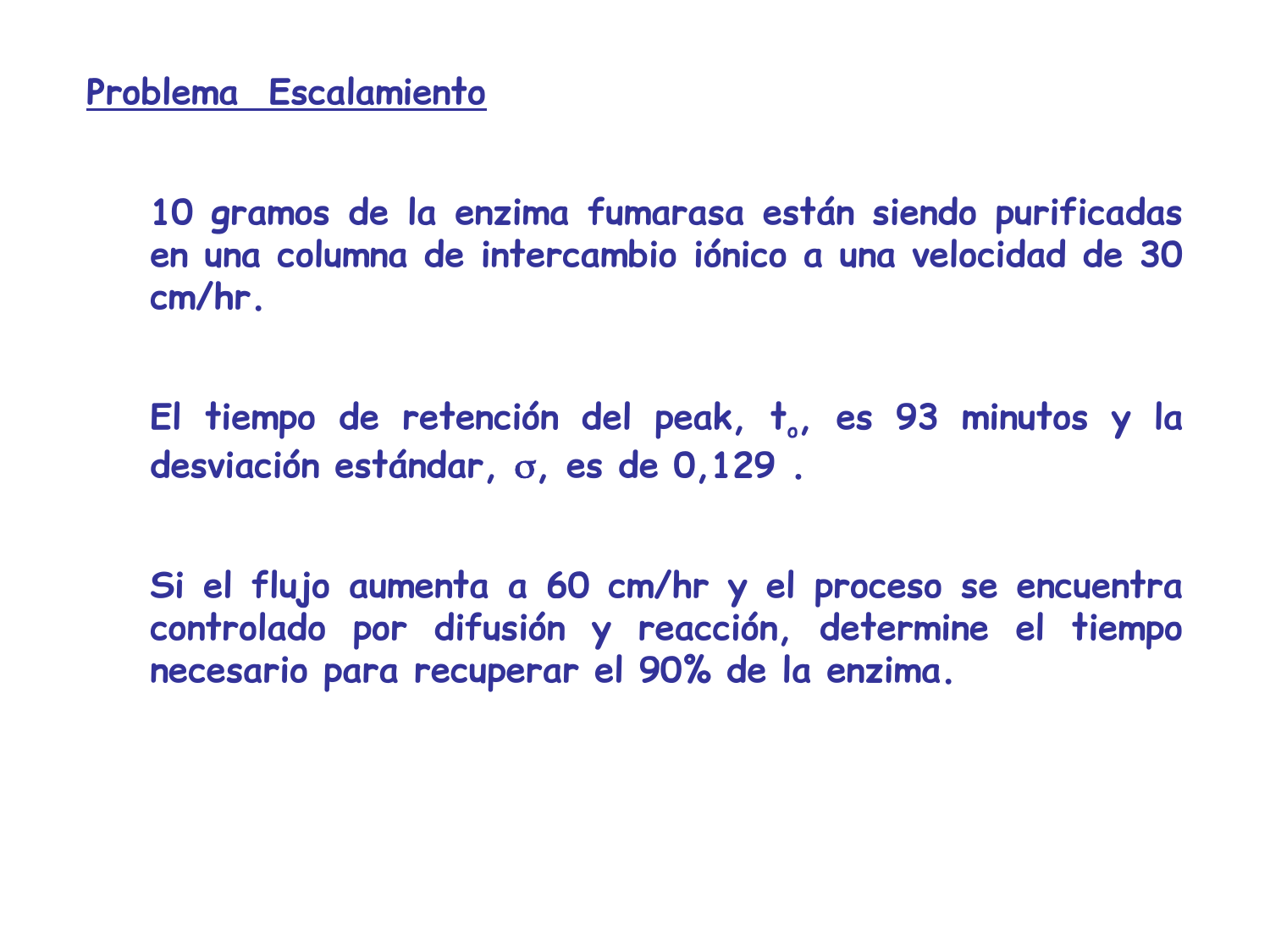

Problema  Escalamiento

	10 gramos de la enzima fumarasa están siendo purificadas en una columna de intercambio iónico a una velocidad de 30 cm/hr.

	El tiempo de retención del peak, to, es 93 minutos y la desviación estándar, σ, es de 0,129 .

	Si el flujo aumenta a 60 cm/hr y el proceso se encuentra controlado por difusión y reacción, determine el tiempo necesario para recuperar el 90% de la enzima.